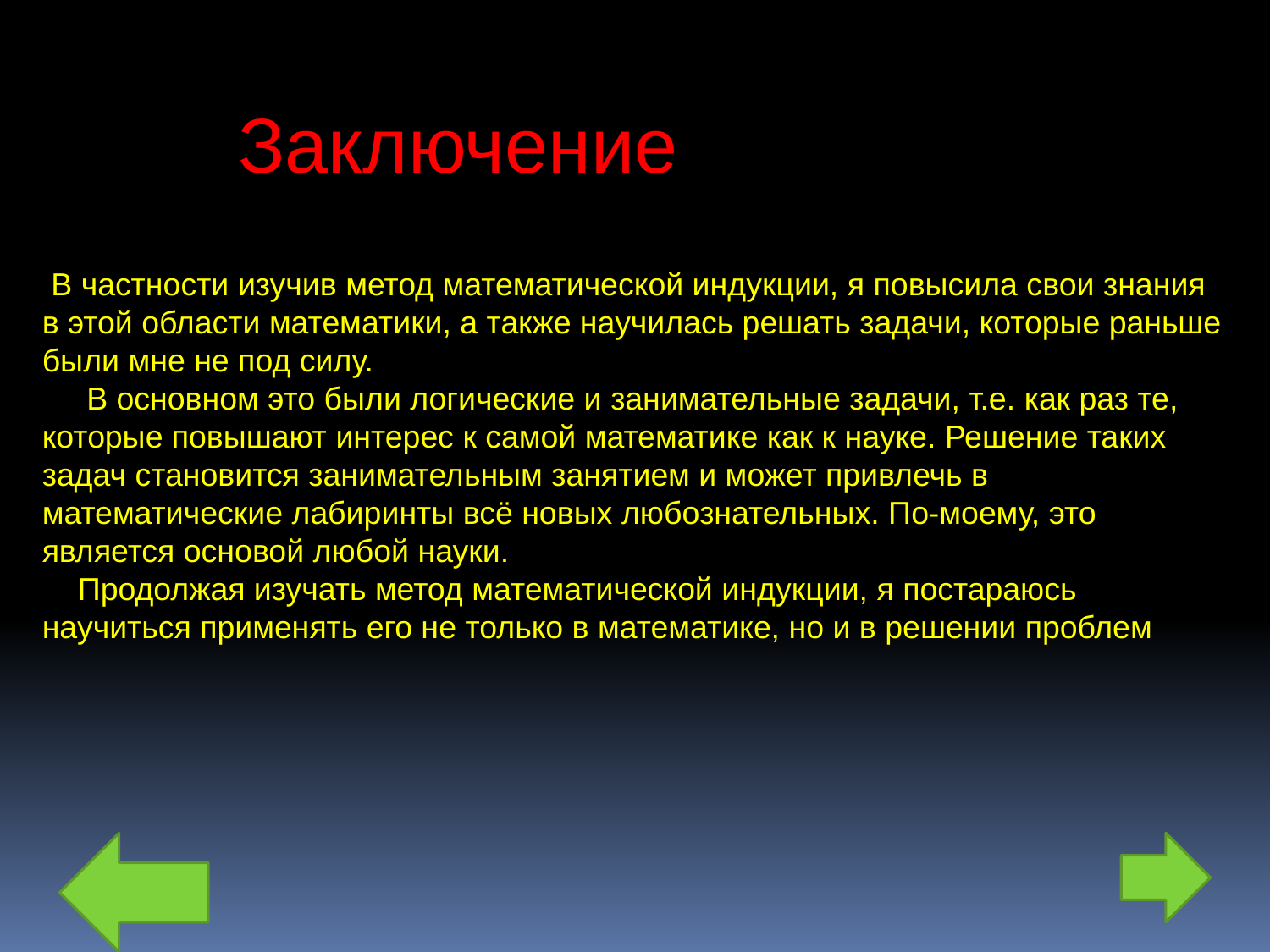

Заключение
 В частности изучив метод математической индукции, я повысила свои знания в этой области математики, а также научилась решать задачи, которые раньше были мне не под силу.
     В основном это были логические и занимательные задачи, т.е. как раз те, которые повышают интерес к самой математике как к науке. Решение таких задач становится занимательным занятием и может привлечь в математические лабиринты всё новых любознательных. По-моему, это является основой любой науки.
    Продолжая изучать метод математической индукции, я постараюсь научиться применять его не только в математике, но и в решении проблем